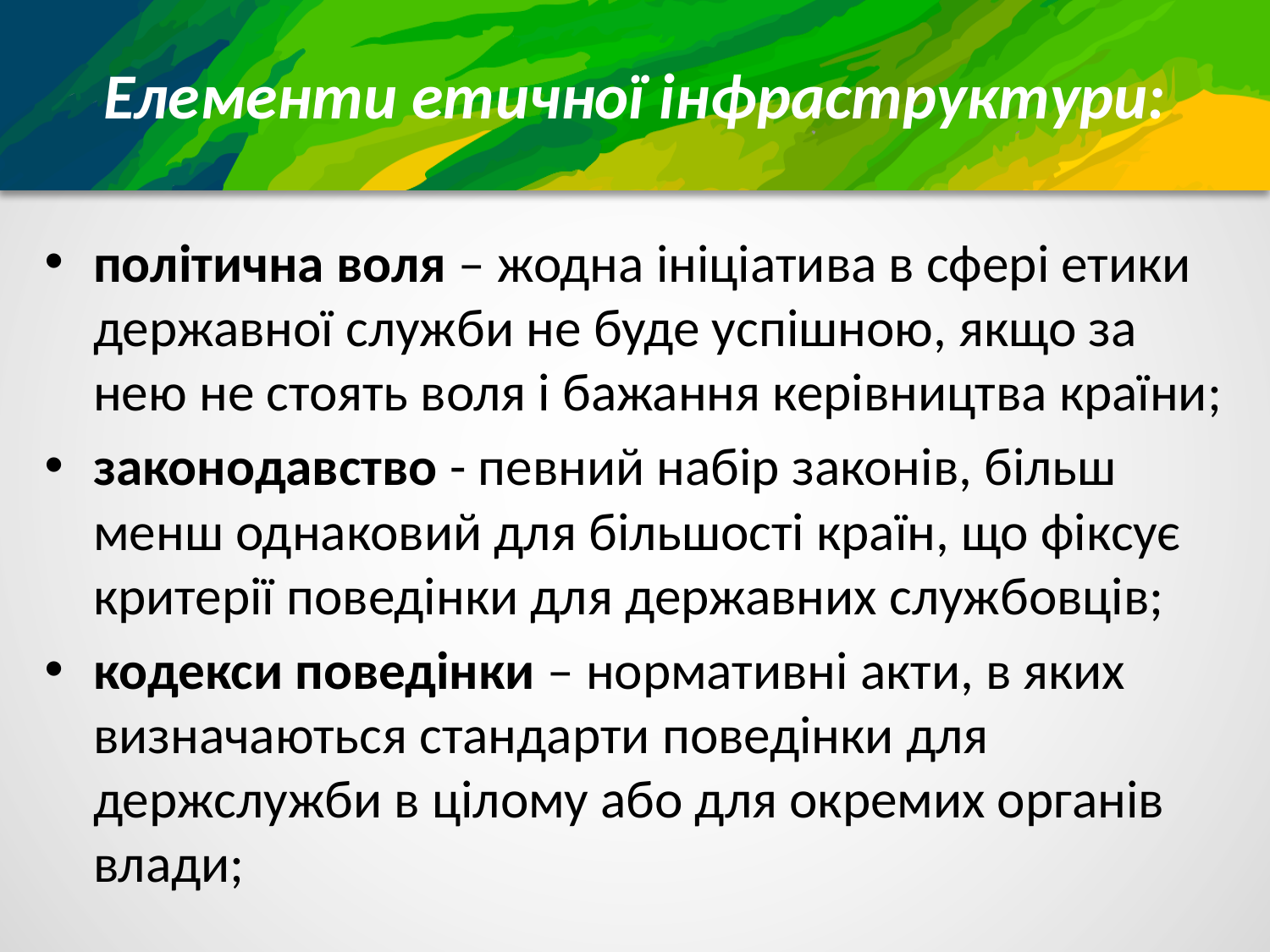

# Елементи етичної інфраструктури:
політична воля – жодна ініціатива в сфері етики державної служби не буде успішною, якщо за нею не стоять воля і бажання керівництва країни;
законодавство - певний набір законів, більш менш однаковий для більшості країн, що фіксує критерії поведінки для державних службовців;
кодекси поведінки – нормативні акти, в яких визначаються стандарти поведінки для держслужби в цілому або для окремих органів влади;